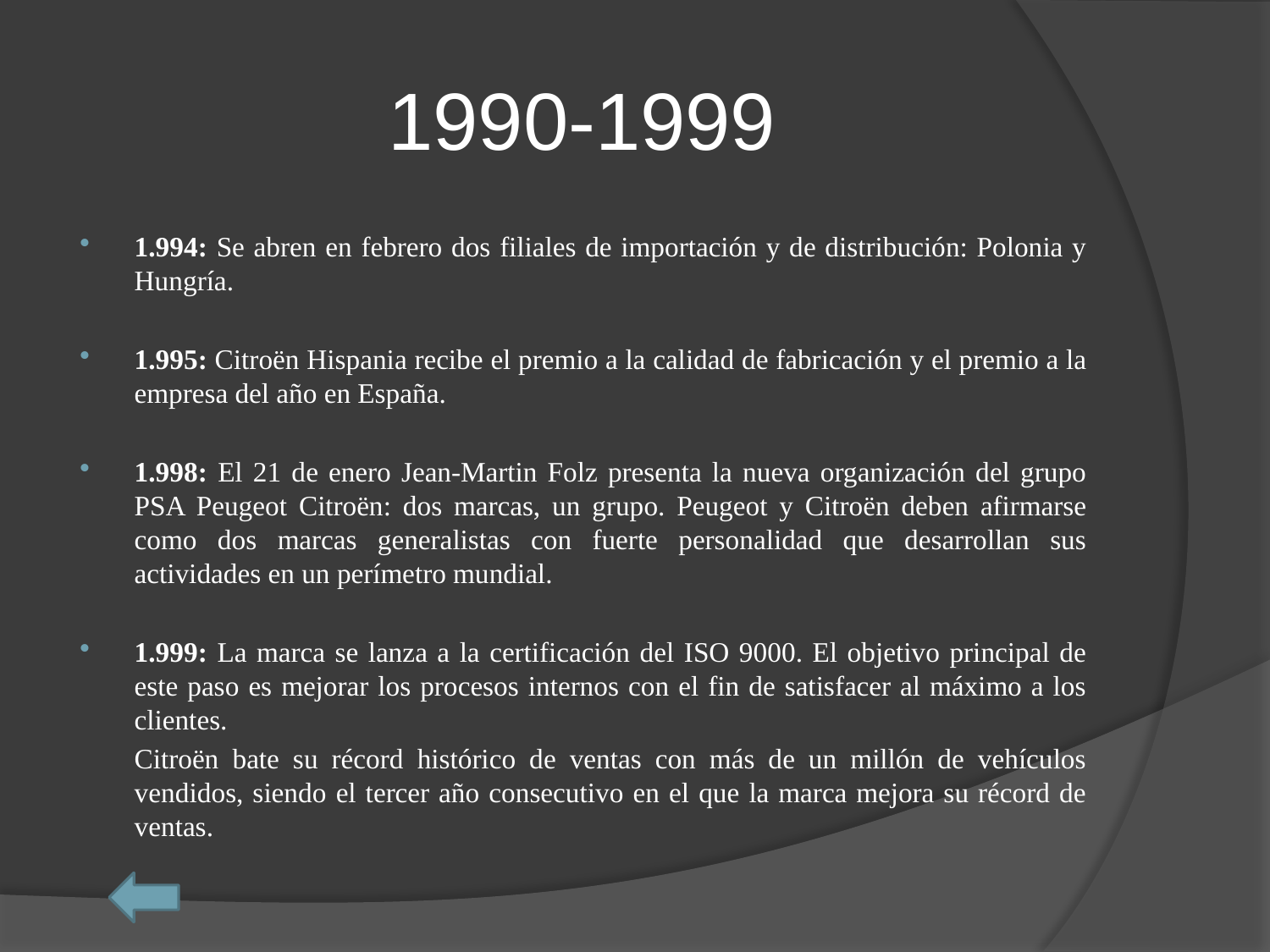

# 1990-1999
1.994: Se abren en febrero dos filiales de importación y de distribución: Polonia y Hungría.

1.995: Citroën Hispania recibe el premio a la calidad de fabricación y el premio a la empresa del año en España.

1.998: El 21 de enero Jean-Martin Folz presenta la nueva organización del grupo PSA Peugeot Citroën: dos marcas, un grupo. Peugeot y Citroën deben afirmarse como dos marcas generalistas con fuerte personalidad que desarrollan sus actividades en un perímetro mundial.

1.999: La marca se lanza a la certificación del ISO 9000. El objetivo principal de este paso es mejorar los procesos internos con el fin de satisfacer al máximo a los clientes.
	Citroën bate su récord histórico de ventas con más de un millón de vehículos vendidos, siendo el tercer año consecutivo en el que la marca mejora su récord de ventas.